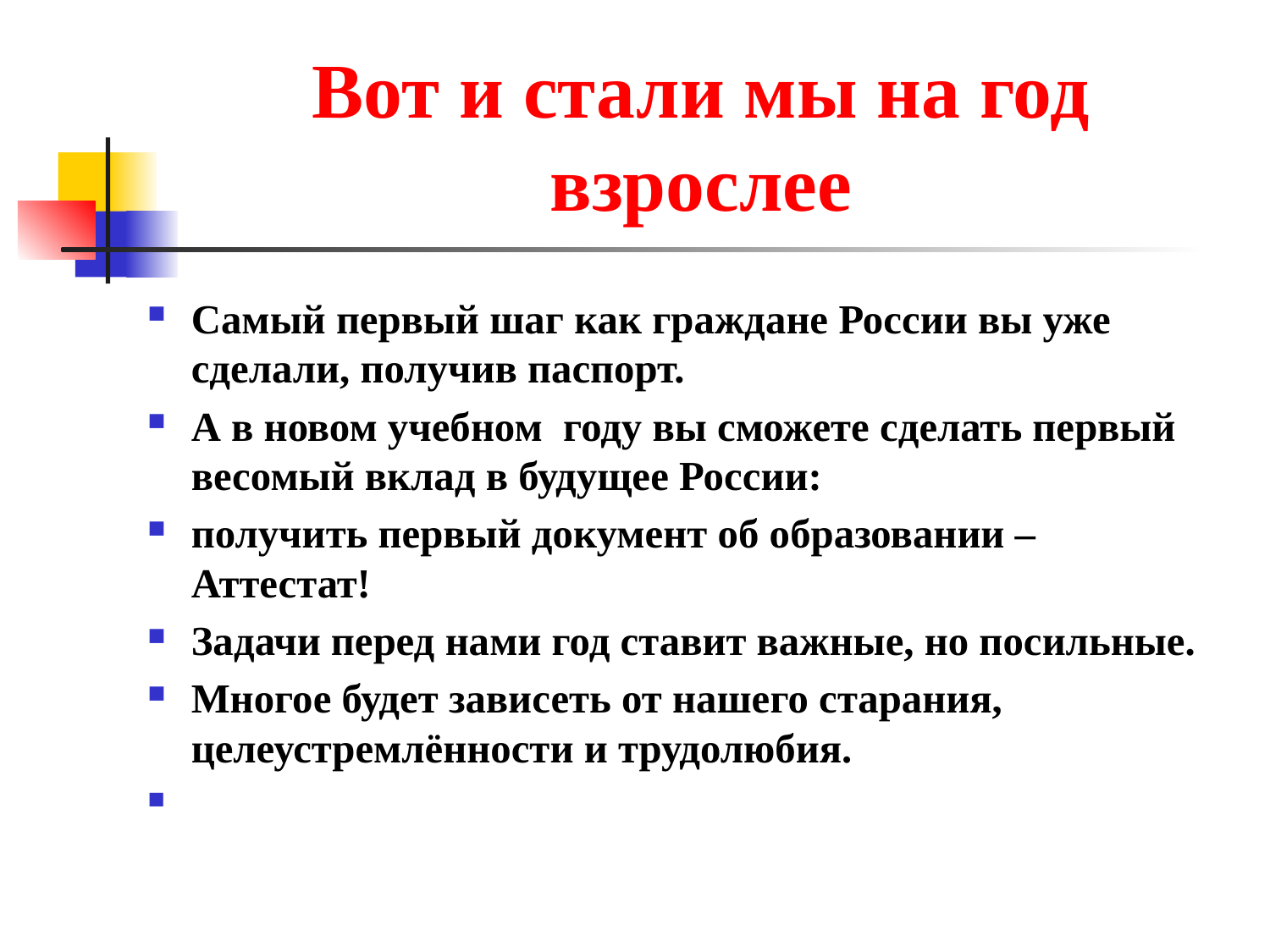

# Вот и стали мы на год взрослее
Самый первый шаг как граждане России вы уже сделали, получив паспорт.
А в новом учебном  году вы сможете сделать первый весомый вклад в будущее России:
получить первый документ об образовании – Аттестат!
Задачи перед нами год ставит важные, но посильные.
Многое будет зависеть от нашего старания, целеустремлённости и трудолюбия.